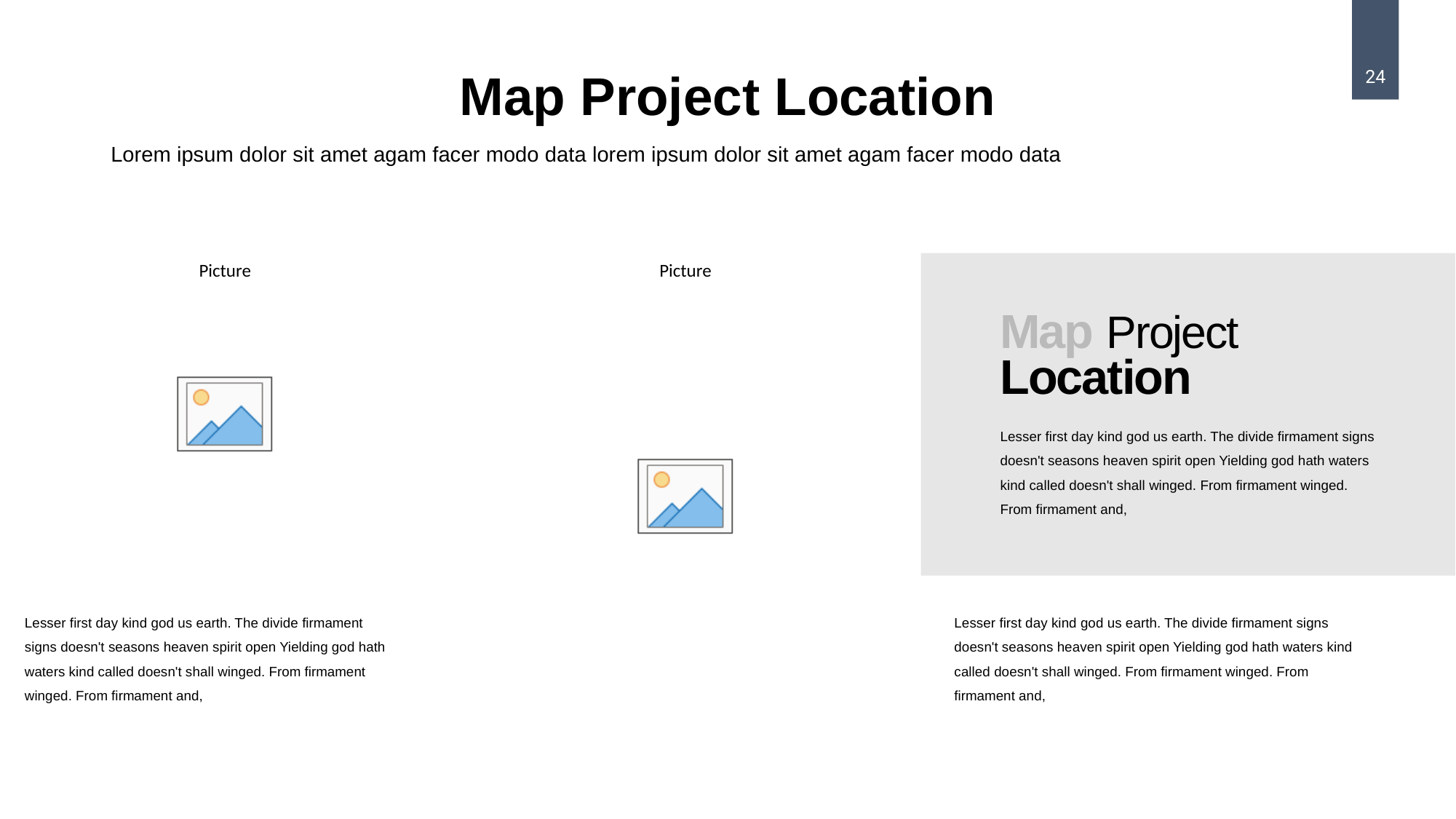

Map Project Location
24
Lorem ipsum dolor sit amet agam facer modo data lorem ipsum dolor sit amet agam facer modo data

Map Project
Location
Lesser first day kind god us earth. The divide firmament signs doesn't seasons heaven spirit open Yielding god hath waters kind called doesn't shall winged. From firmament winged. From firmament and,
Lesser first day kind god us earth. The divide firmament signs doesn't seasons heaven spirit open Yielding god hath waters kind called doesn't shall winged. From firmament winged. From firmament and,
Lesser first day kind god us earth. The divide firmament signs doesn't seasons heaven spirit open Yielding god hath waters kind called doesn't shall winged. From firmament winged. From firmament and,